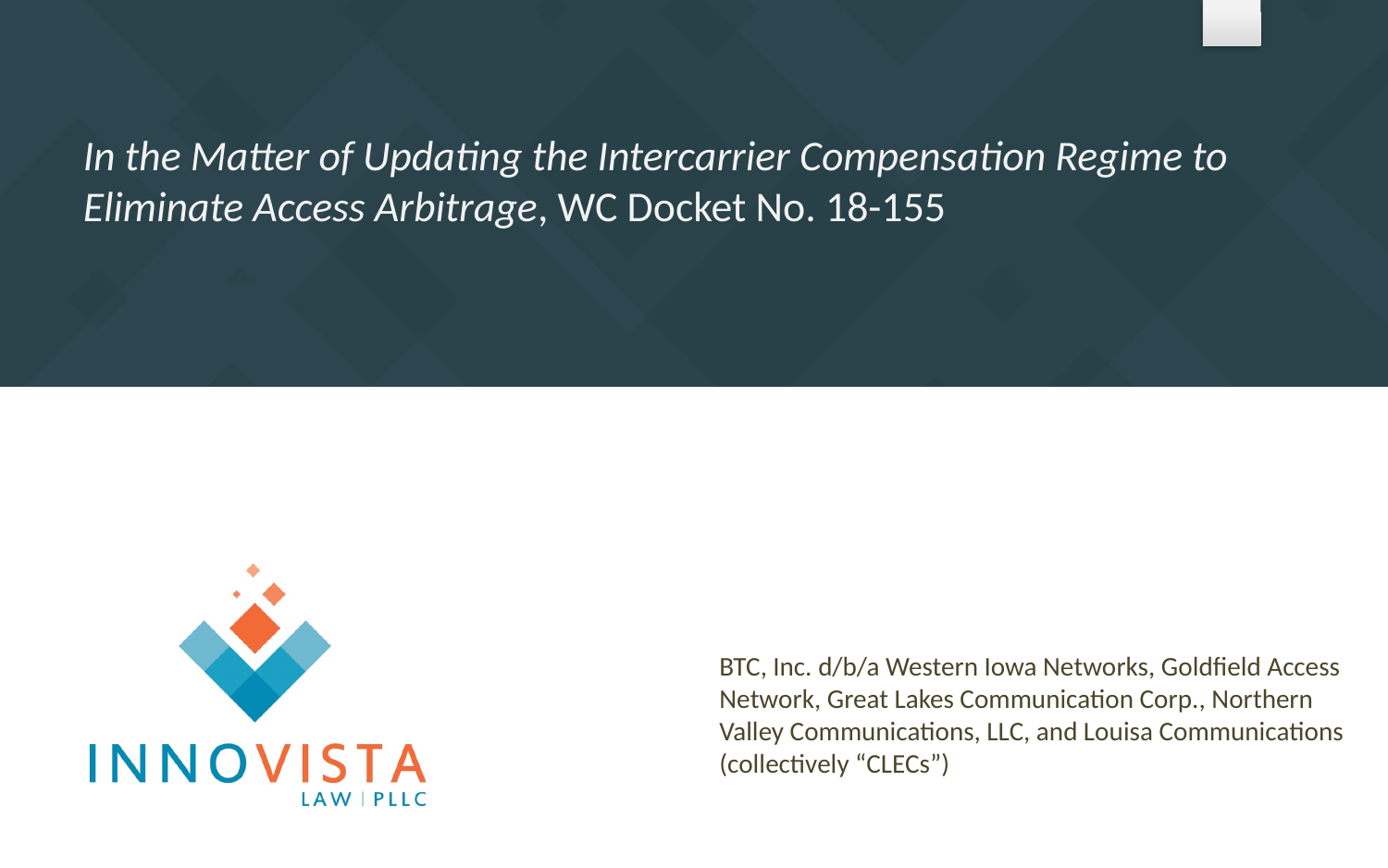

In the Matter of Updating the Intercarrier Compensation Regime to Eliminate Access Arbitrage, WC Docket No. 18-155
BTC, Inc. d/b/a Western Iowa Networks, Goldfield Access Network, Great Lakes Communication Corp., Northern Valley Communications, LLC, and Louisa Communications (collectively “CLECs”)